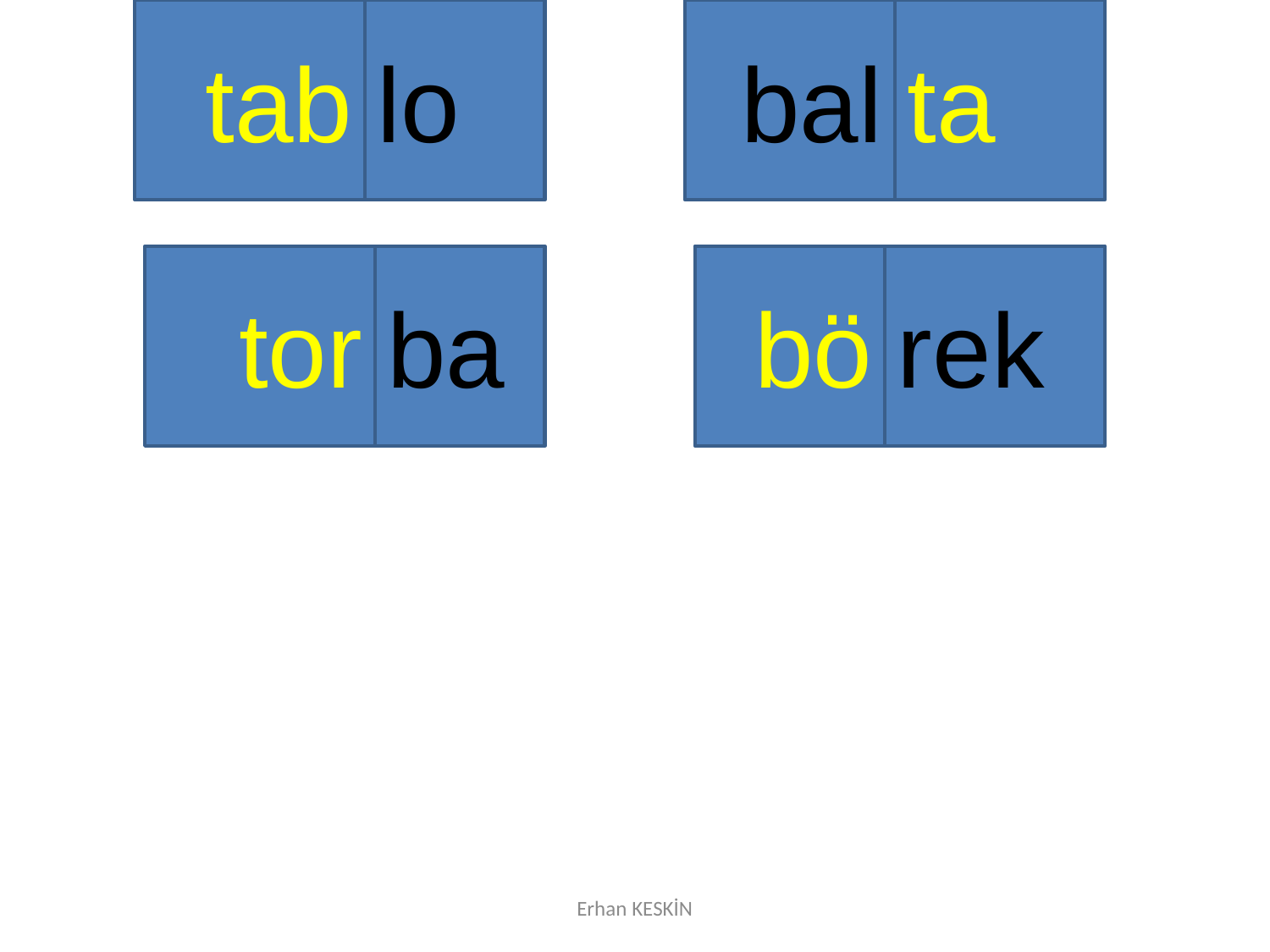

tab
lo
bal
ta
tor
ba
bö
rek
Erhan KESKİN